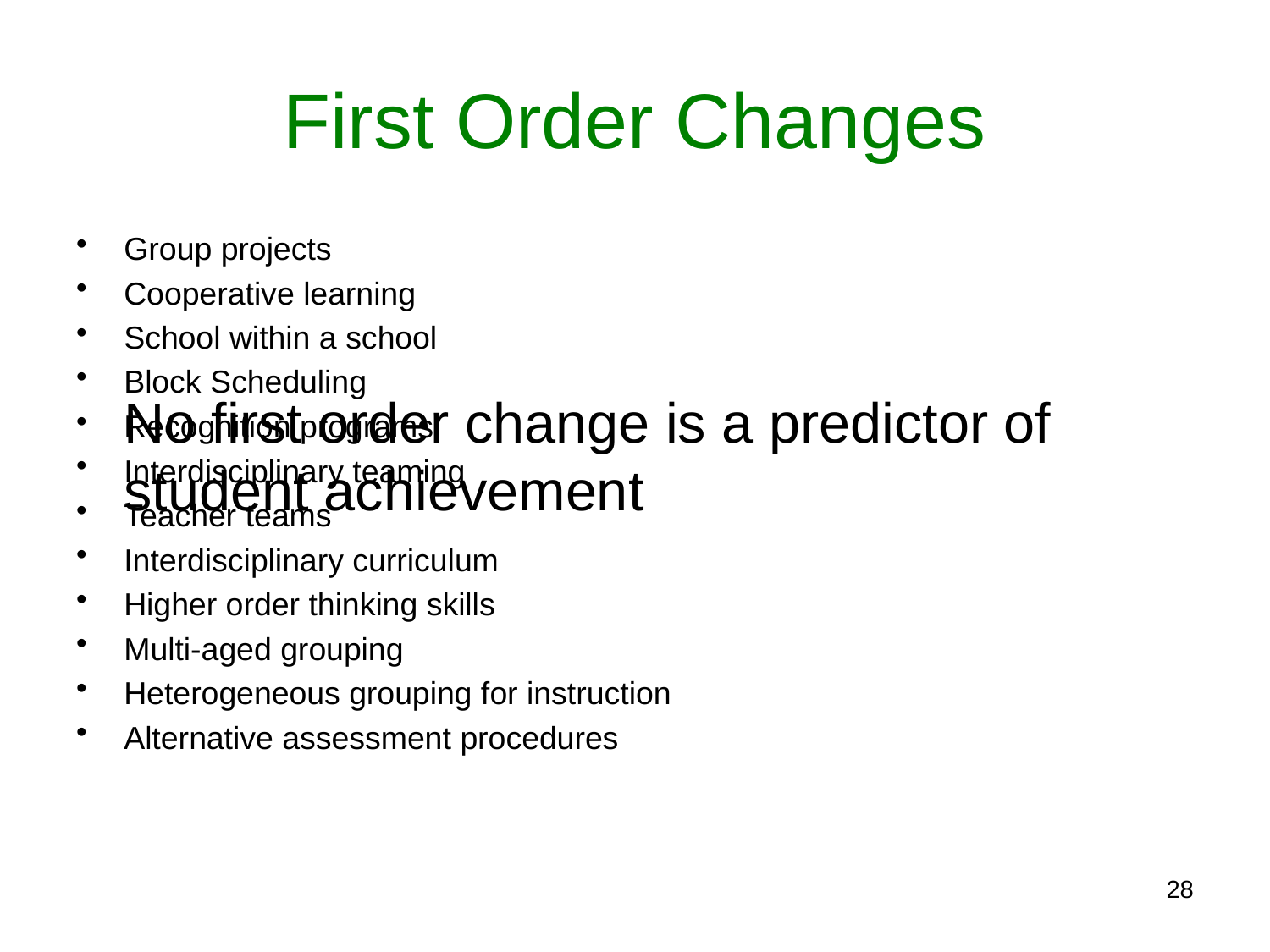

# First Order Changes
Group projects
Cooperative learning
School within a school
Block Scheduling
Recognition programs
Interdisciplinary teaming
Teacher teams
Interdisciplinary curriculum
Higher order thinking skills
Multi-aged grouping
Heterogeneous grouping for instruction
Alternative assessment procedures

	No first order change is a predictor of student achievement

28